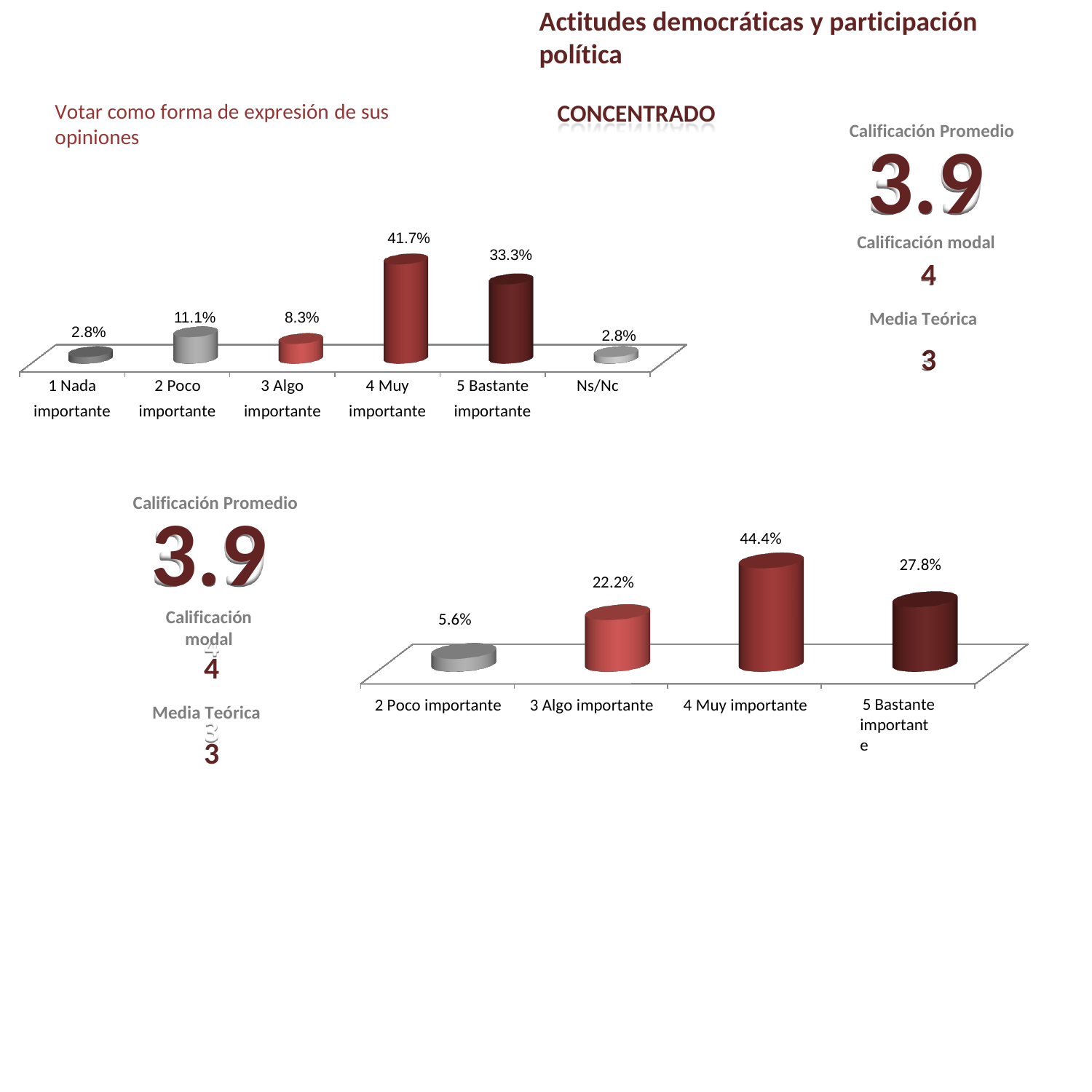

Actitudes democráticas y participación política
CONCENTRADO
Votar como forma de expresión de sus opiniones

Calificación Promedio
3.9
Calificación modal
4

Media Teórica

3

41.7%
33.3%

11.1%
8.3%
2.8%
2.8%

| 1 Nada | 2 Poco | 3 Algo | 4 Muy | 5 Bastante | Ns/Nc |
| --- | --- | --- | --- | --- | --- |
| importante | importante | importante | importante | importante |  |

Calificación Promedio
3.9
Calificación modal
4

Media Teórica

3

44.4%
27.8%
22.2%
5.6%

5 Bastante importante
2 Poco importante
3 Algo importante
4 Muy importante